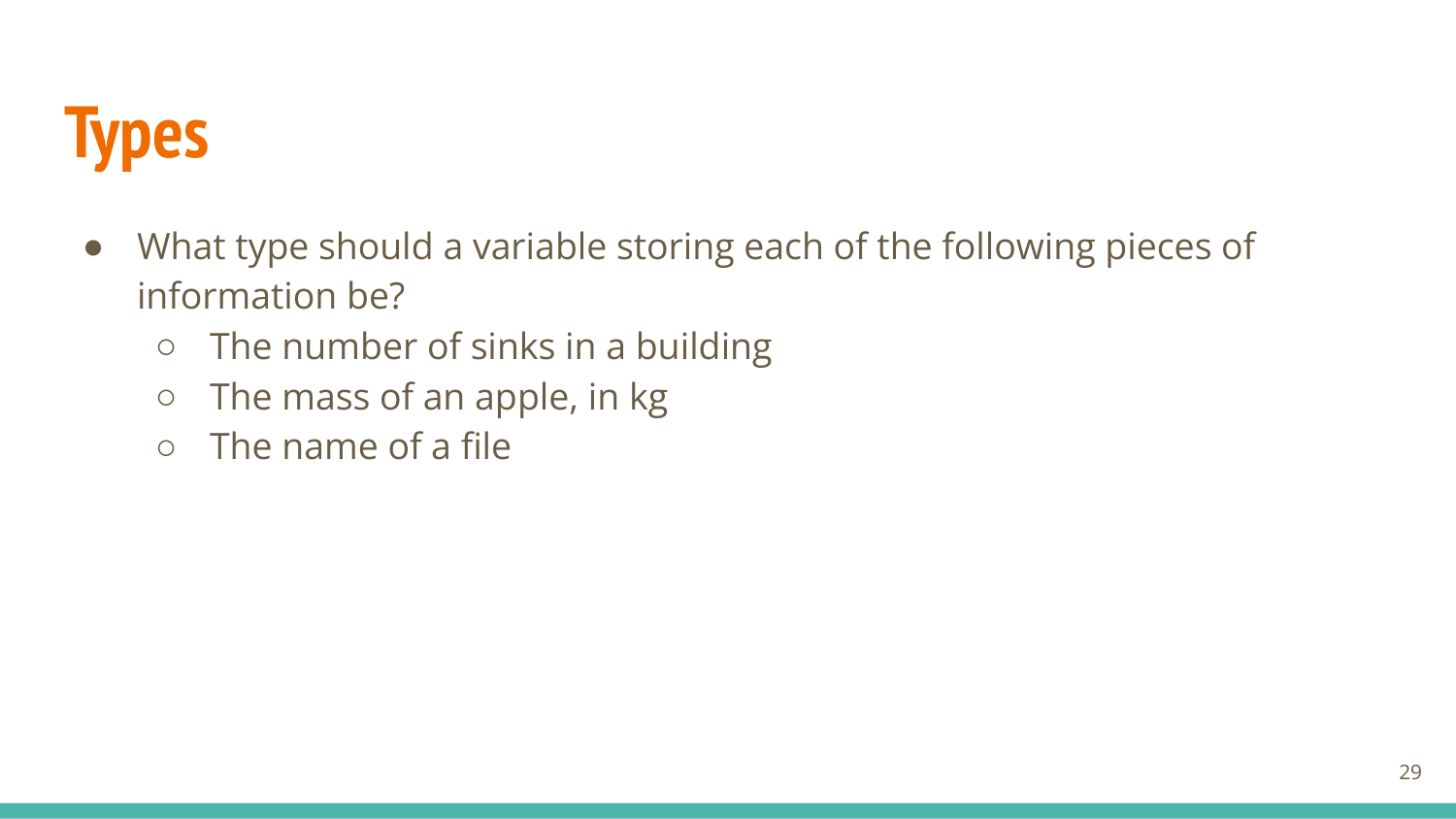

# Types
What type should a variable storing each of the following pieces of information be?
The number of sinks in a building
The mass of an apple, in kg
The name of a file

29